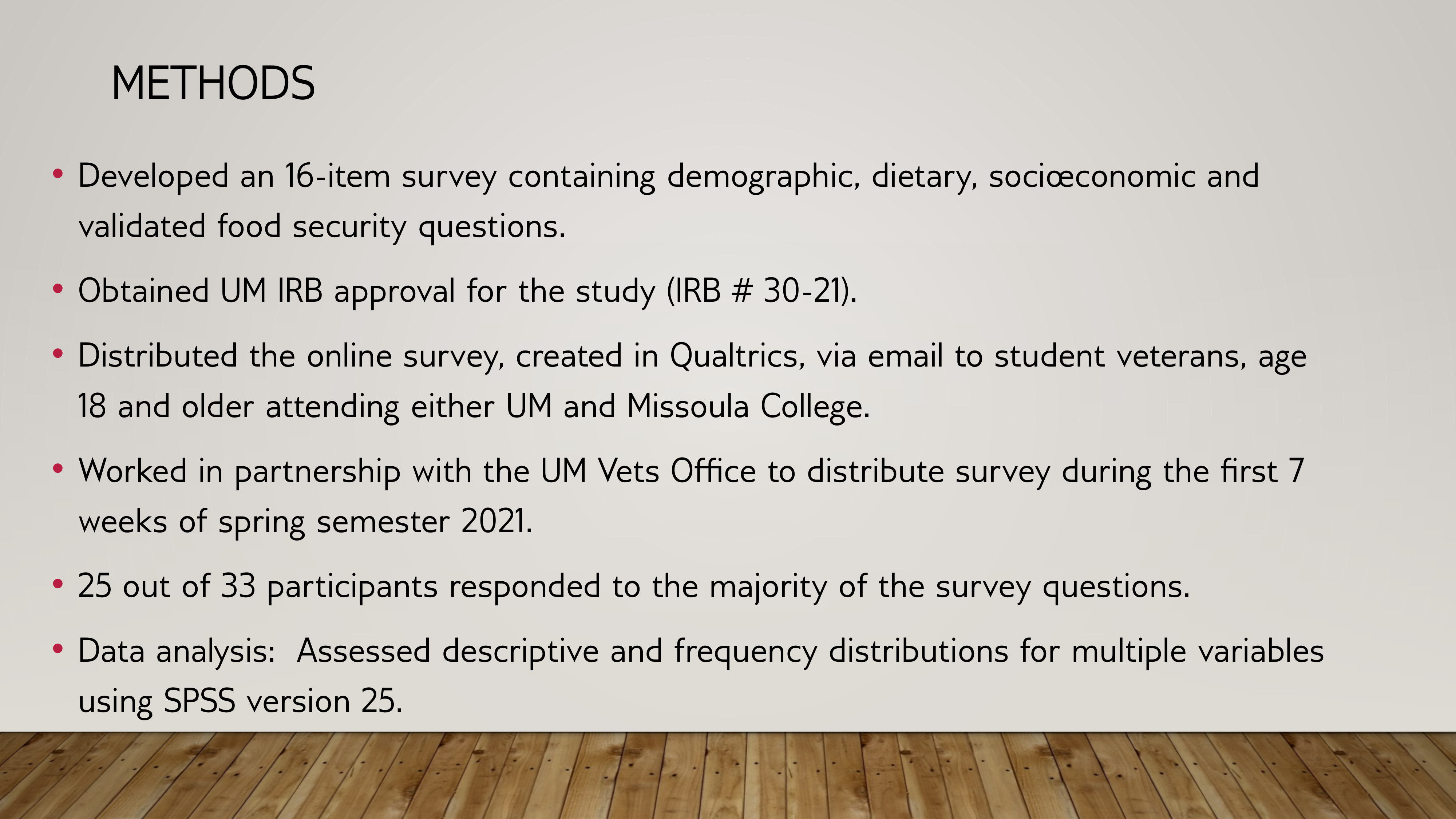

# Methods
Developed an 16-item survey containing demographic, dietary, socioeconomic and validated food security questions.
Obtained UM IRB approval for the study (IRB # 30-21).
Distributed the online survey, created in Qualtrics, via email to student veterans, age 18 and older attending either UM and Missoula College.
Worked in partnership with the UM Vets Office to distribute survey during the first 7 weeks of spring semester 2021.
25 out of 33 participants responded to the majority of the survey questions.
Data analysis:  Assessed descriptive and frequency distributions for multiple variables using SPSS version 25.